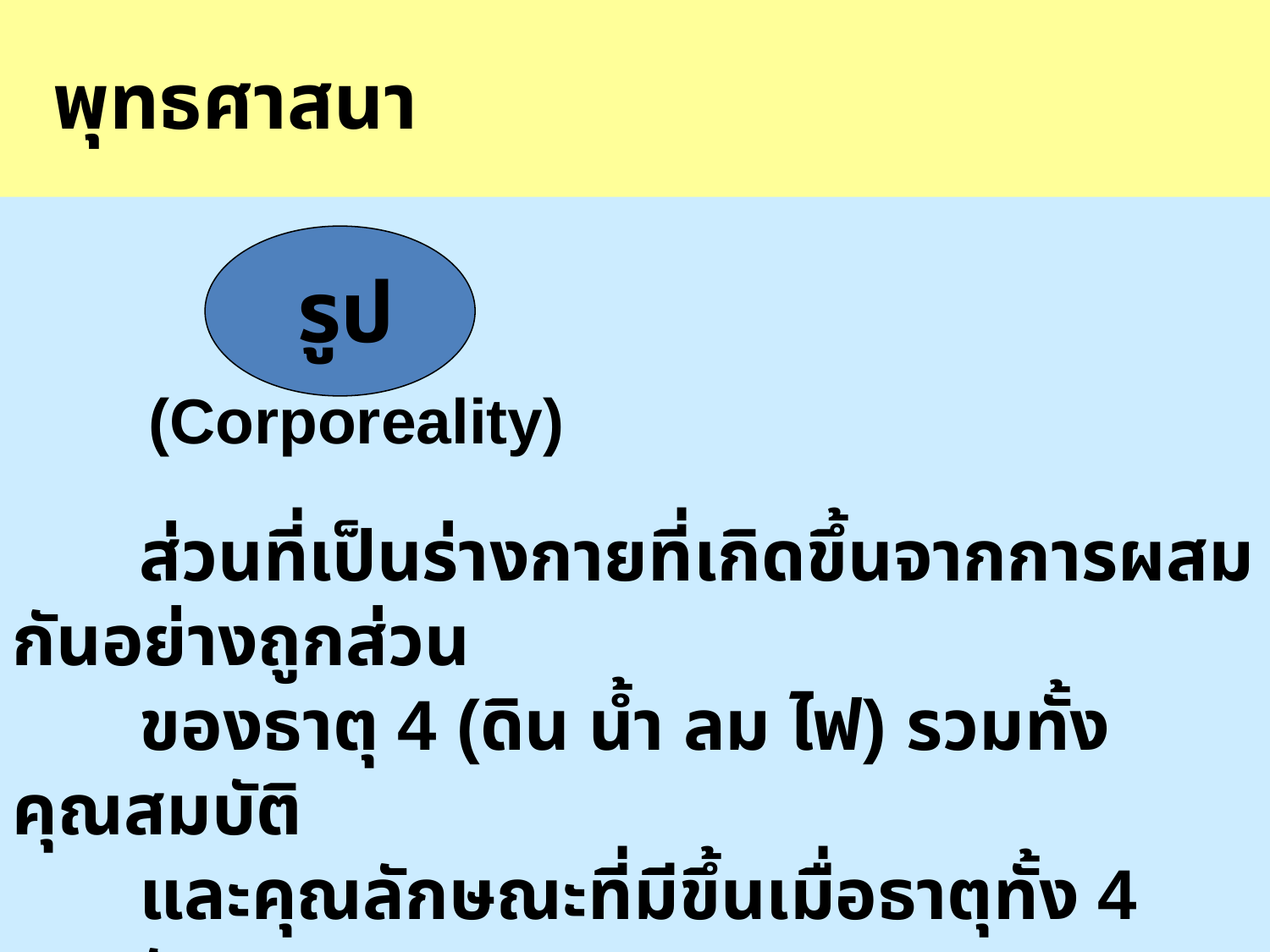

# พุทธศาสนา

รูป
(Corporeality)
	ส่วนที่เป็นร่างกายที่เกิดขึ้นจากการผสมกันอย่างถูกส่วน
	ของธาตุ 4 (ดิน น้ำ ลม ไฟ) รวมทั้งคุณสมบัติ
	และคุณลักษณะที่มีขึ้นเมื่อธาตุทั้ง 4 รวมกัน